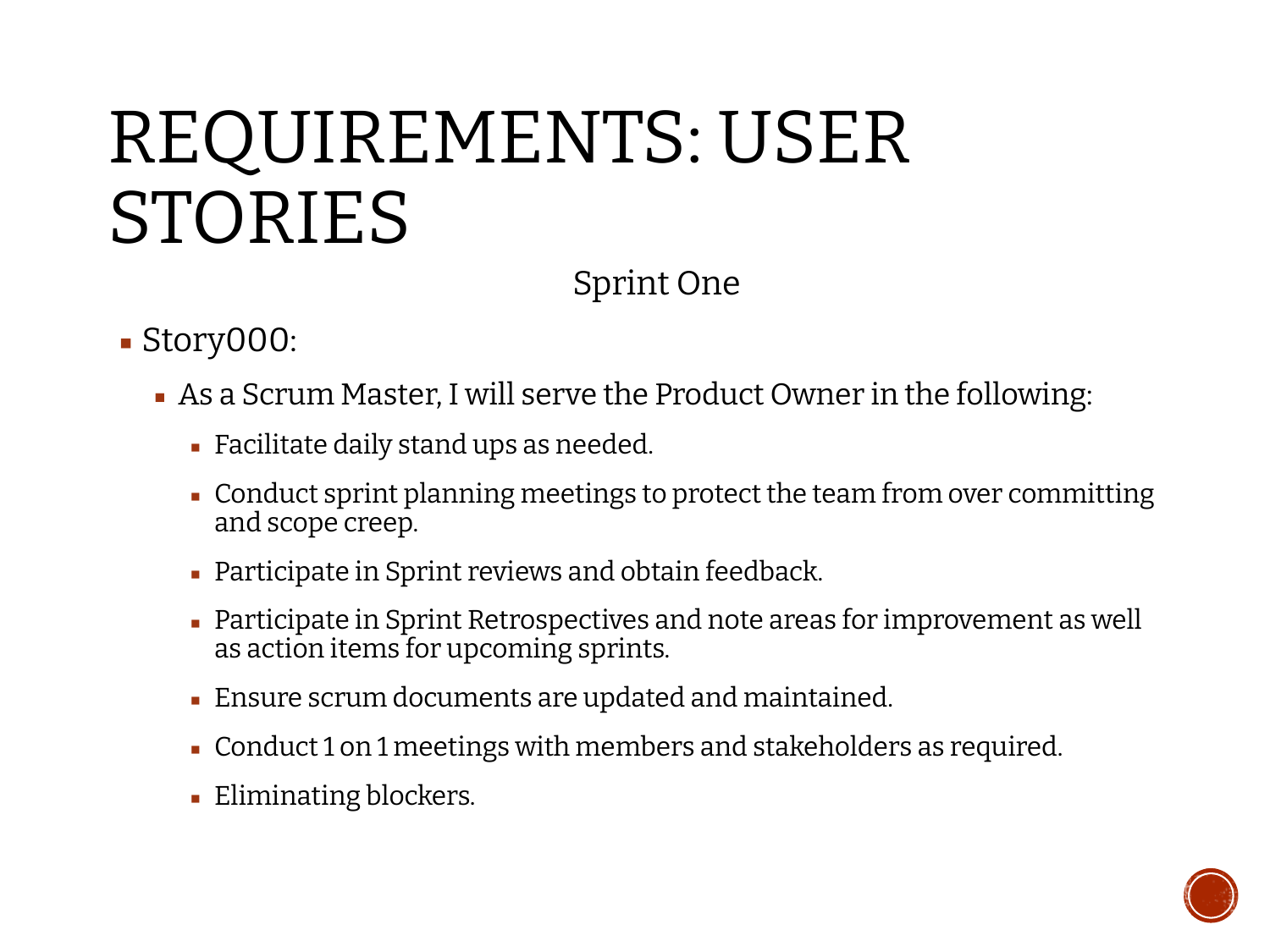

# REQUIREMENTS: USER STORIES
Sprint One
Story000:
As a Scrum Master, I will serve the Product Owner in the following:
Facilitate daily stand ups as needed.
Conduct sprint planning meetings to protect the team from over committing and scope creep.
Participate in Sprint reviews and obtain feedback.
Participate in Sprint Retrospectives and note areas for improvement as well as action items for upcoming sprints.
Ensure scrum documents are updated and maintained.
Conduct 1 on 1 meetings with members and stakeholders as required.
Eliminating blockers.